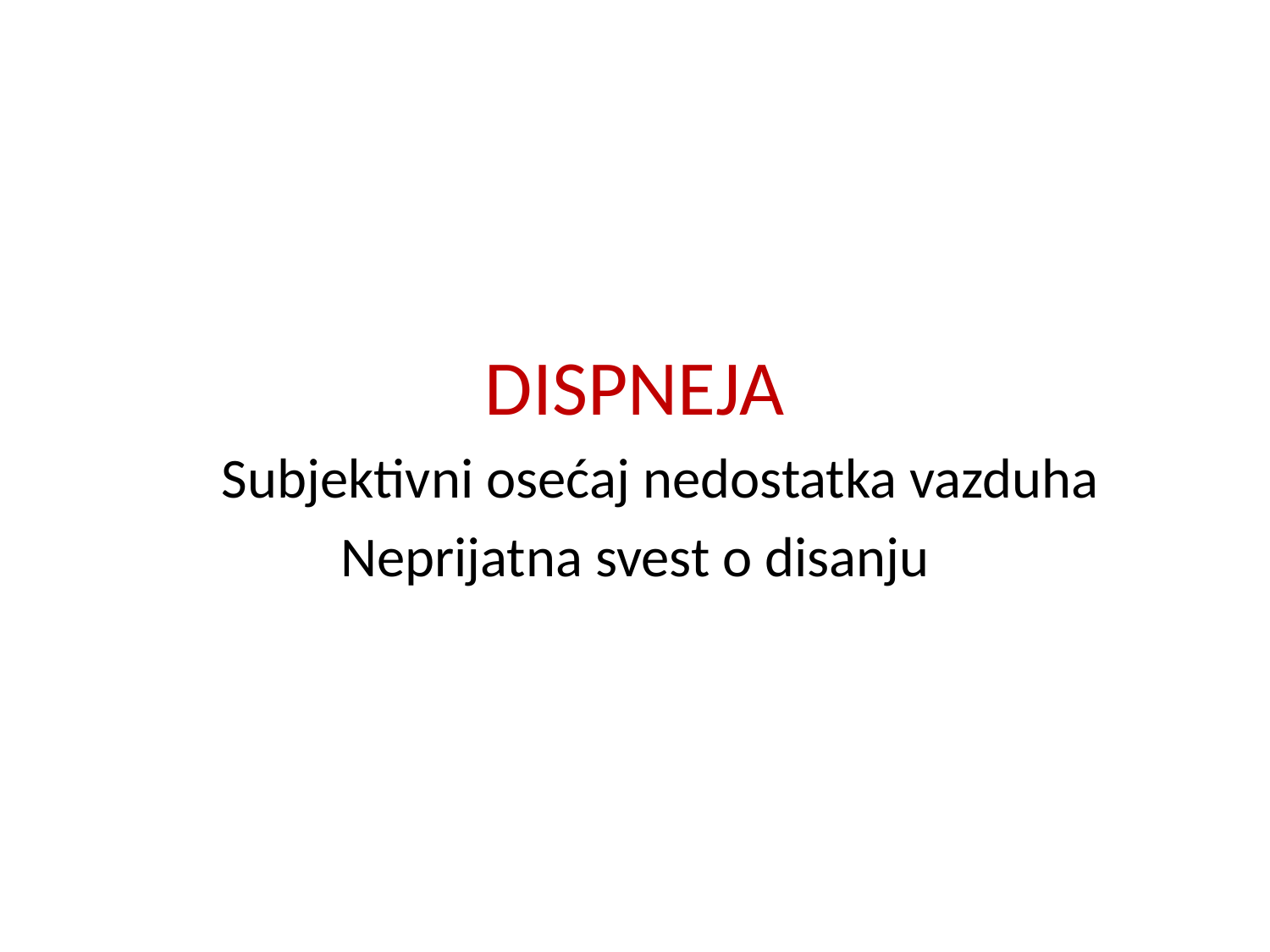

#

DISPNEJA
    Subjektivni osećaj nedostatka vazduha
Neprijatna svest o disanju